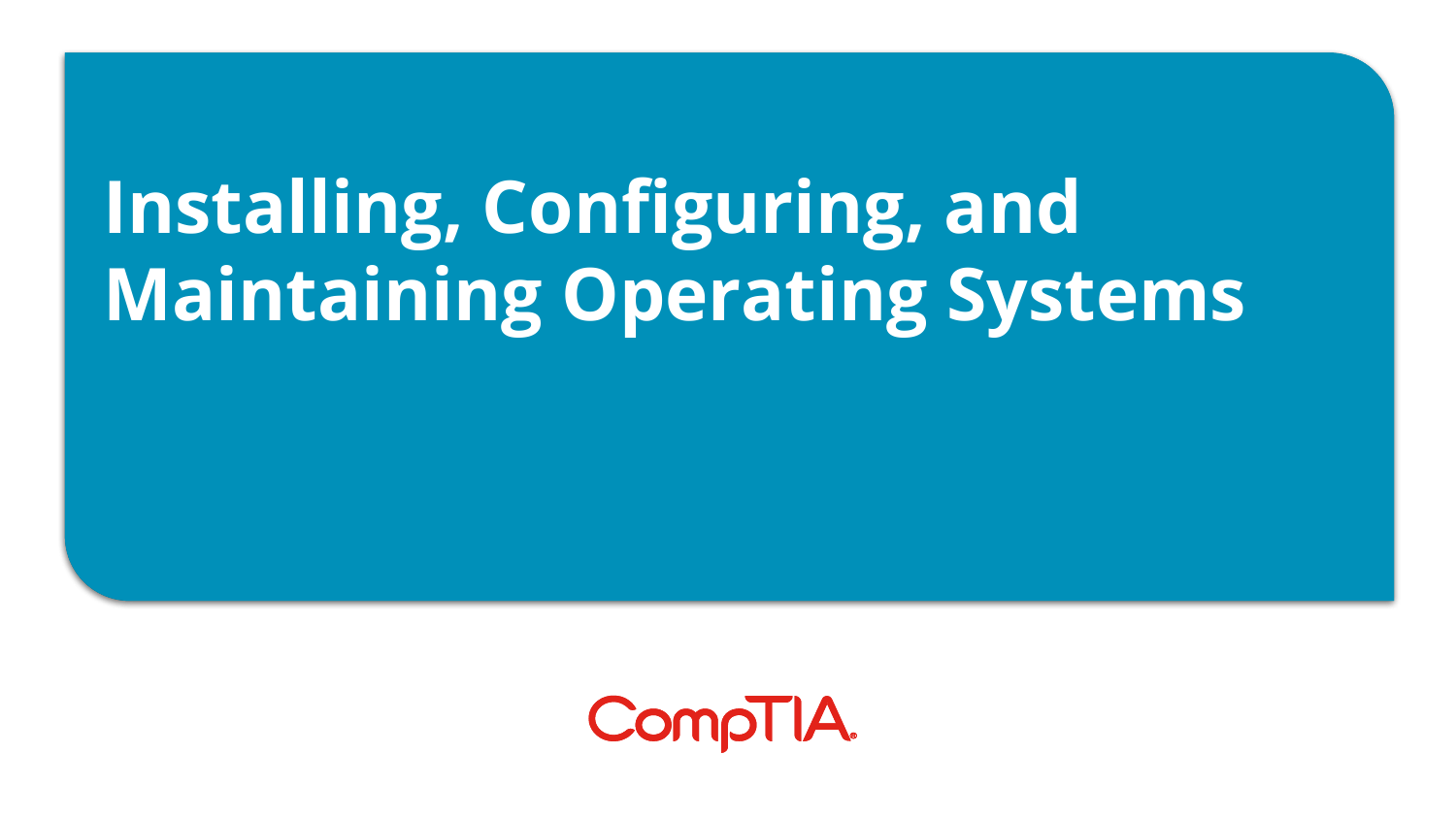

# Installing, Configuring, and Maintaining Operating Systems